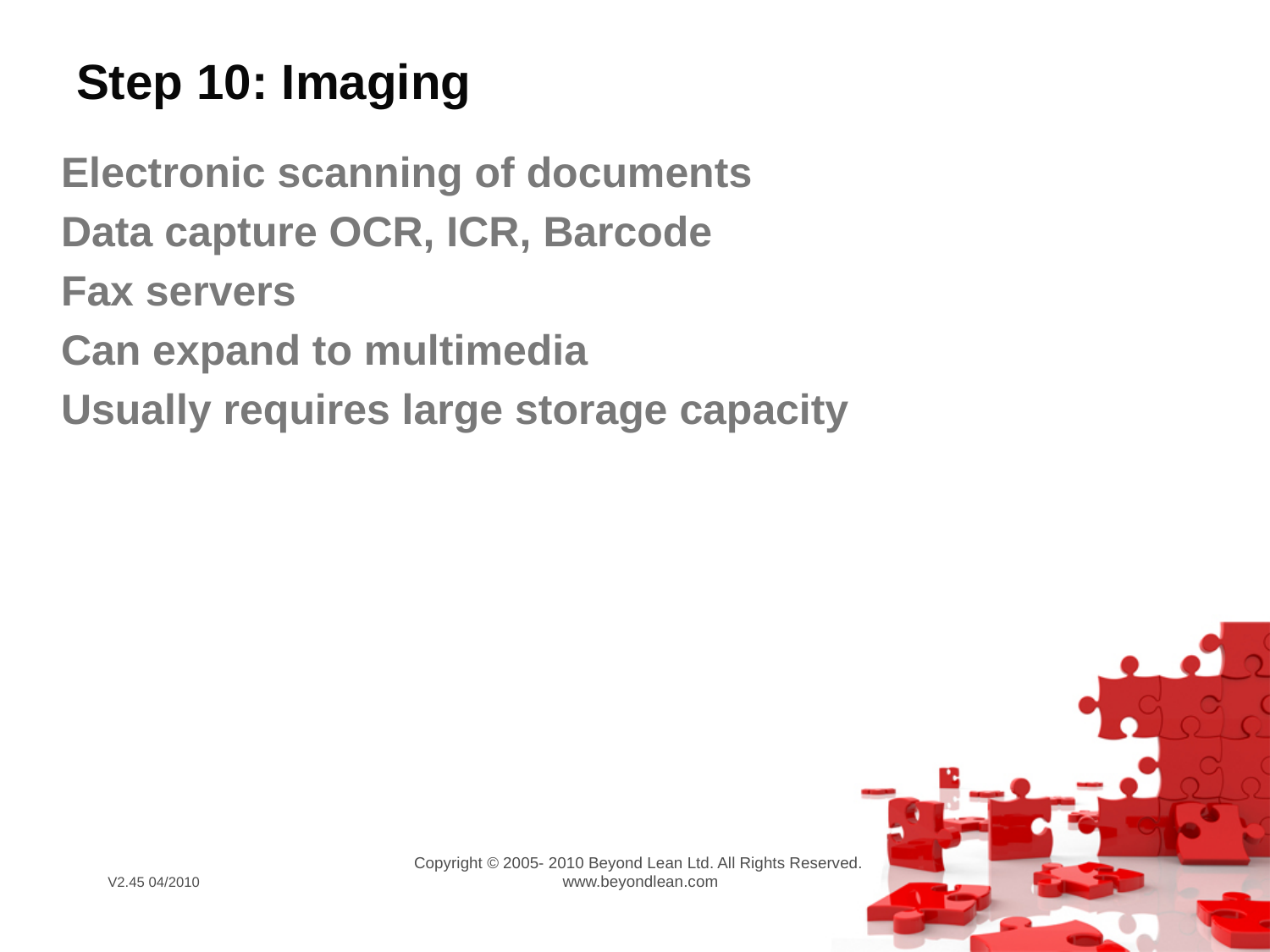

# Step 10: Imaging
Electronic scanning of documents
Data capture OCR, ICR, Barcode
Fax servers
Can expand to multimedia
Usually requires large storage capacity